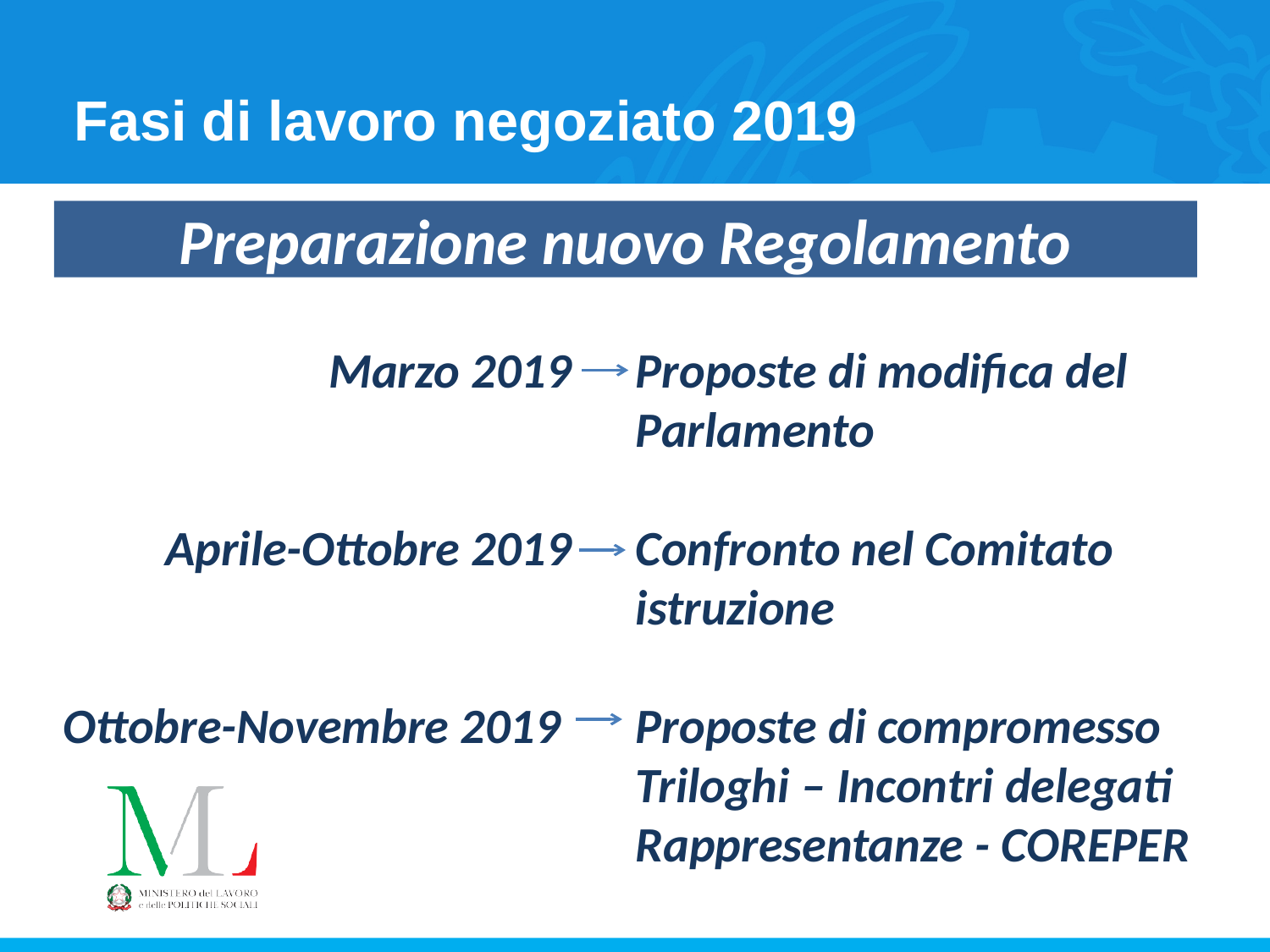

Fasi di lavoro negoziato 2019
Preparazione nuovo Regolamento
Marzo 2019

Aprile-Ottobre 2019

Ottobre-Novembre 2019

Proposte di modifica del Parlamento

Confronto nel Comitato istruzione

Proposte di compromesso Triloghi – Incontri delegati Rappresentanze - COREPER